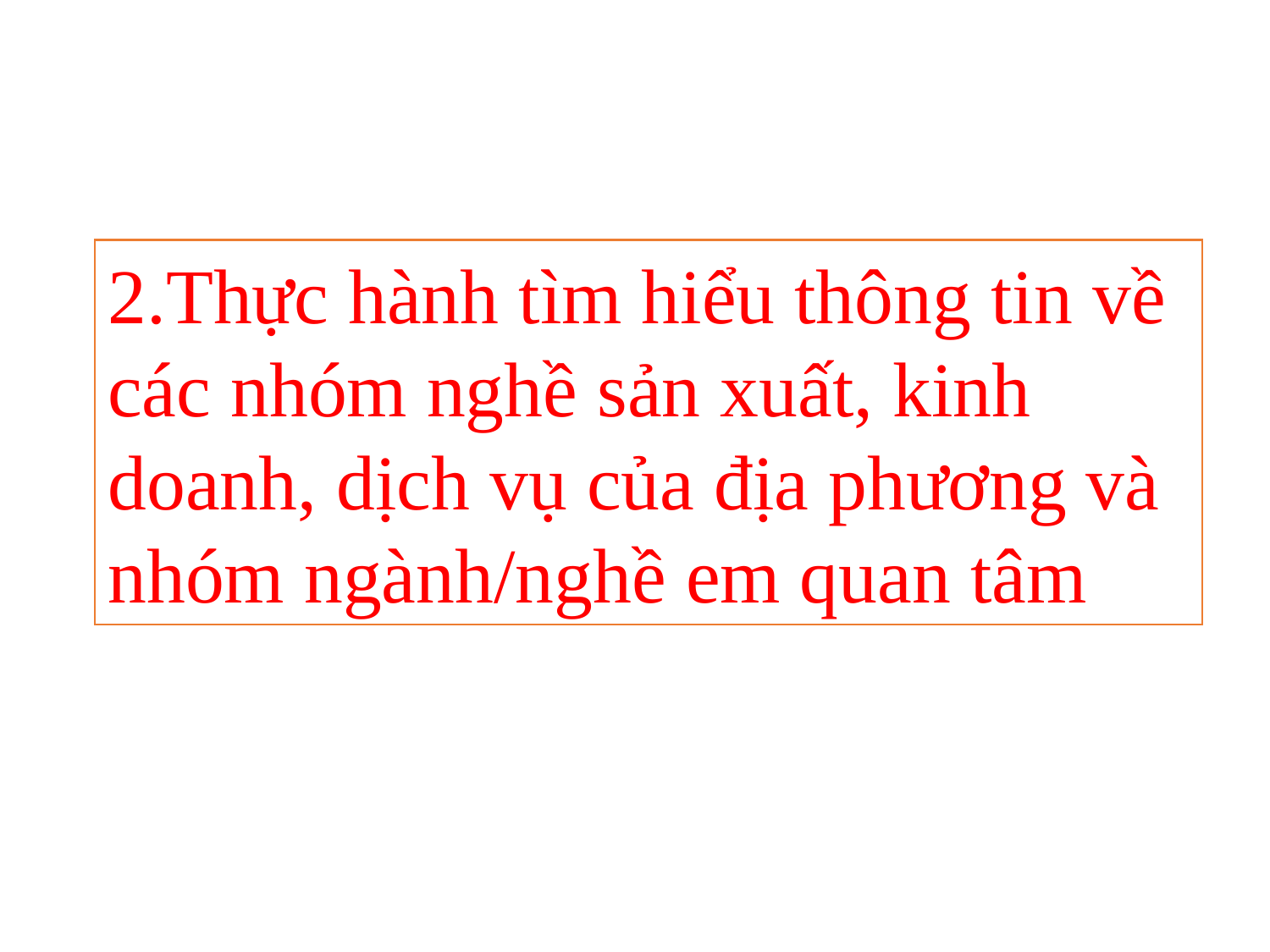

2.Thực hành tìm hiểu thông tin về các nhóm nghề sản xuất, kinh doanh, dịch vụ của địa phương và nhóm ngành/nghề em quan tâm